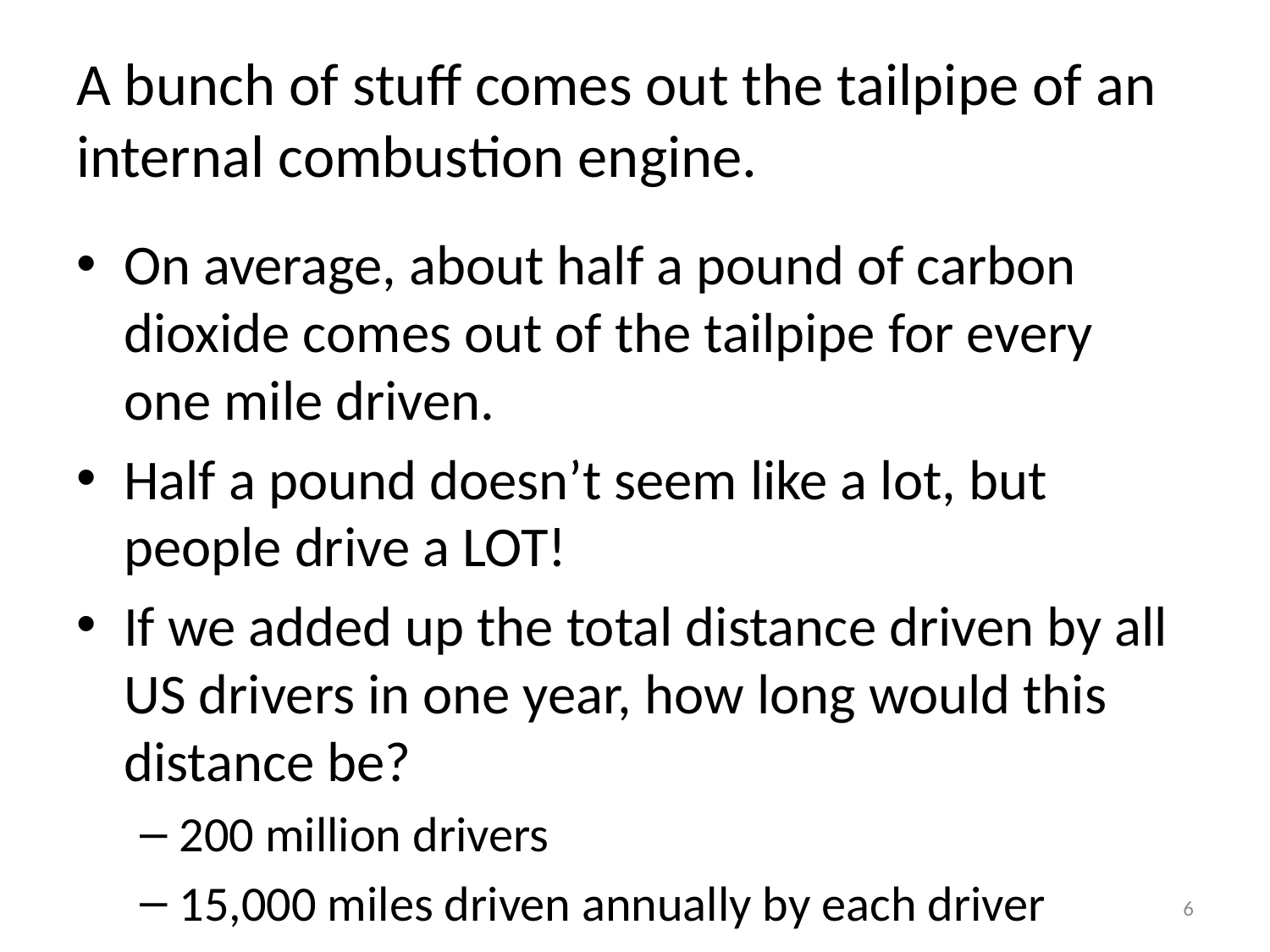

# A bunch of stuff comes out the tailpipe of an internal combustion engine.
On average, about half a pound of carbon dioxide comes out of the tailpipe for every one mile driven.
Half a pound doesn’t seem like a lot, but people drive a LOT!
If we added up the total distance driven by all US drivers in one year, how long would this distance be?
200 million drivers
15,000 miles driven annually by each driver

6